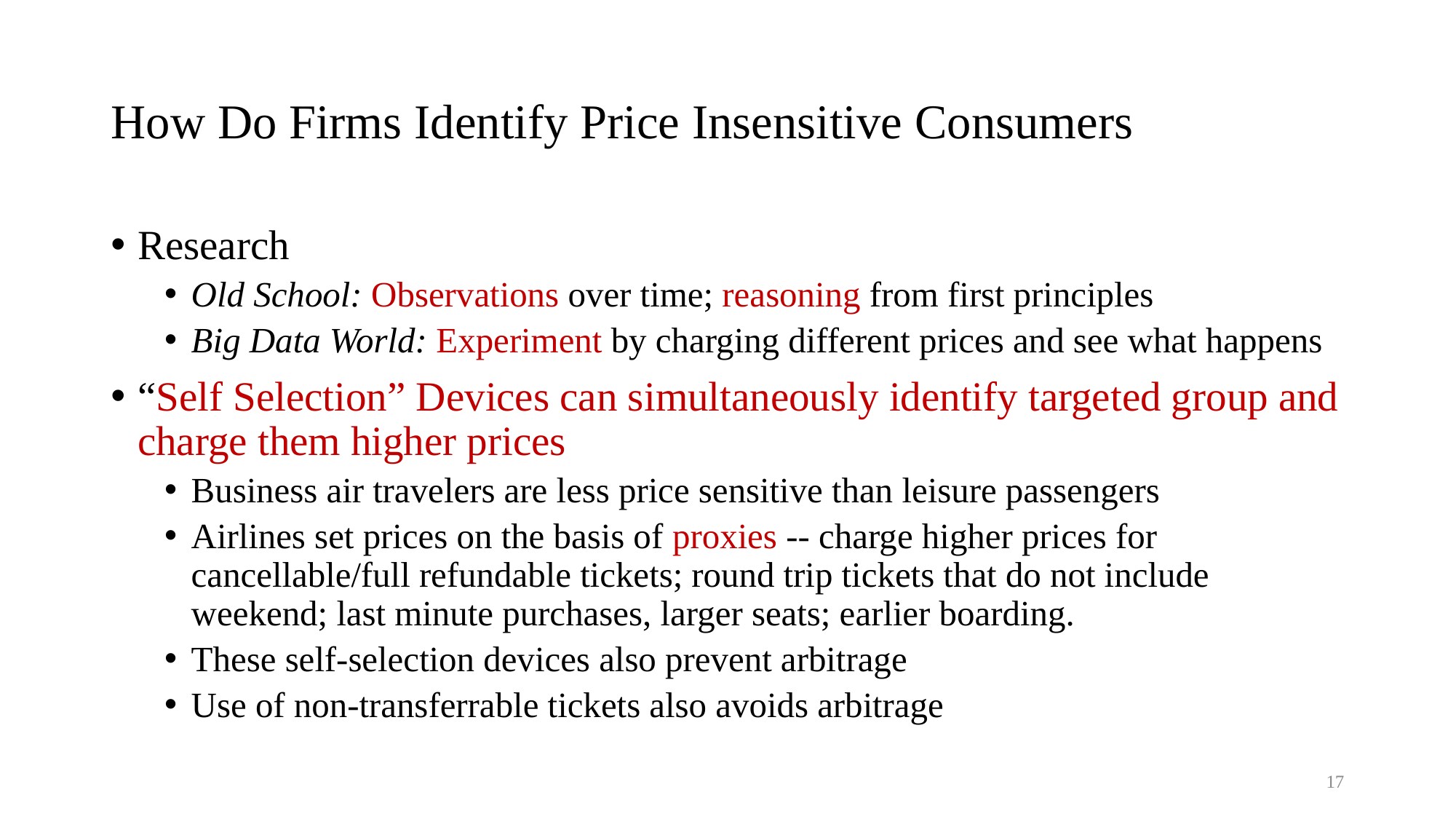

# How Do Firms Identify Price Insensitive Consumers
Research
Old School: Observations over time; reasoning from first principles
Big Data World: Experiment by charging different prices and see what happens
“Self Selection” Devices can simultaneously identify targeted group and charge them higher prices
Business air travelers are less price sensitive than leisure passengers
Airlines set prices on the basis of proxies -- charge higher prices for cancellable/full refundable tickets; round trip tickets that do not include weekend; last minute purchases, larger seats; earlier boarding.
These self-selection devices also prevent arbitrage
Use of non-transferrable tickets also avoids arbitrage

17